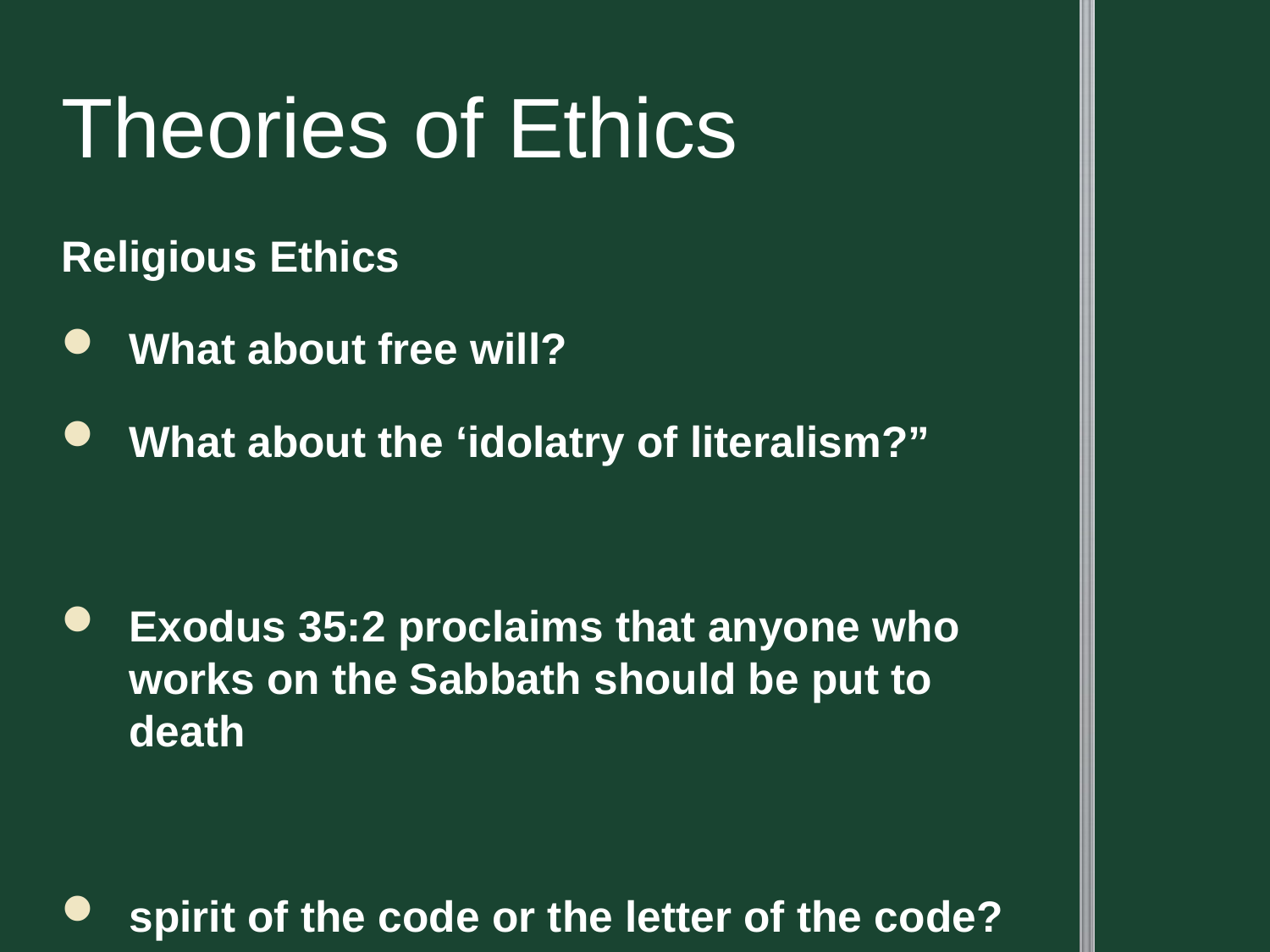

# Theories of Ethics
Religious Ethics
What about free will?
What about the ‘idolatry of literalism?”

Exodus 35:2 proclaims that anyone who works on the Sabbath should be put to death

spirit of the code or the letter of the code?